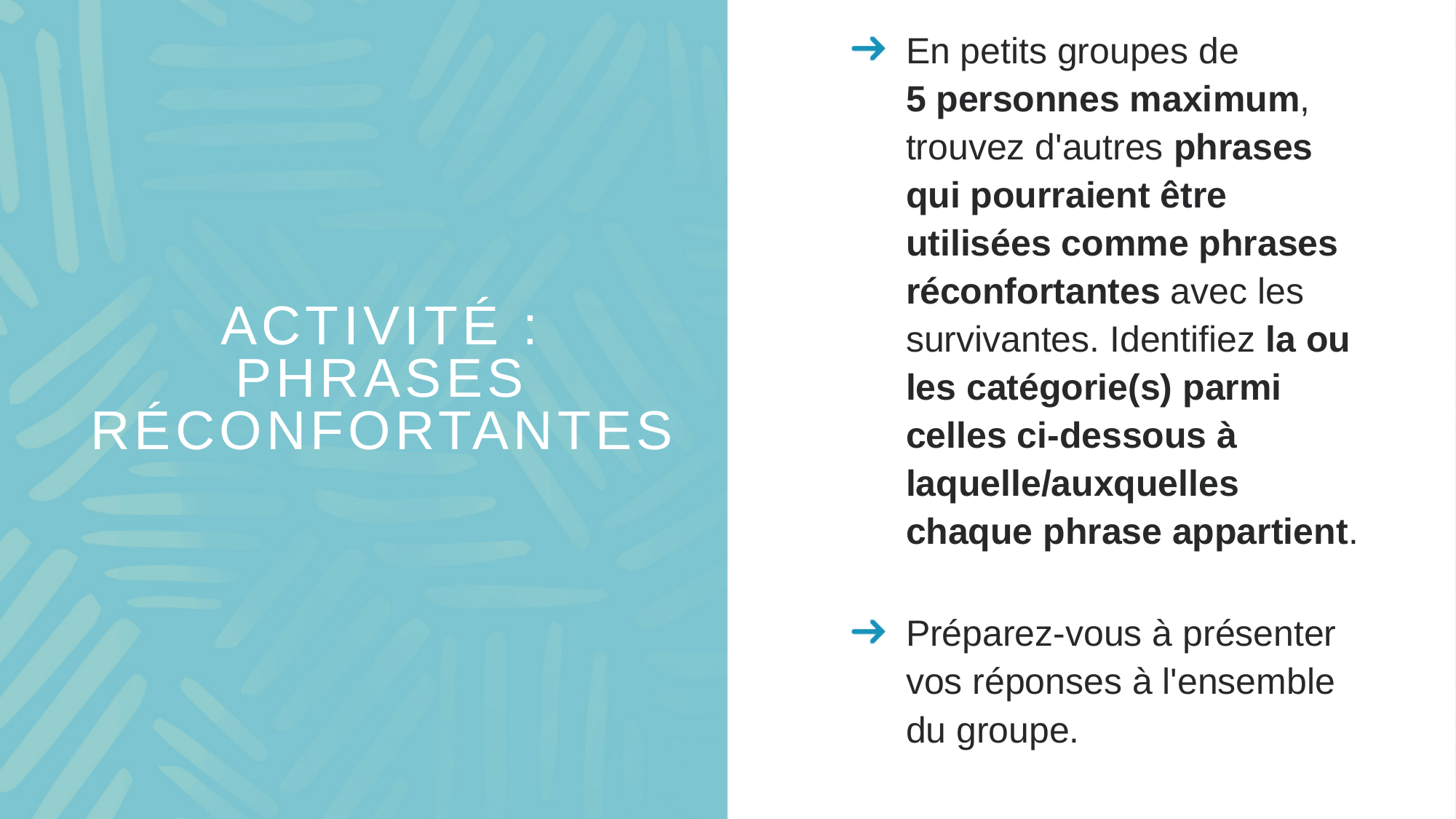

# Activité : Phrases réconfortantes
En petits groupes de 5 personnes maximum, trouvez d'autres phrases qui pourraient être utilisées comme phrases réconfortantes avec les survivantes. Identifiez la ou les catégorie(s) parmi celles ci-dessous à laquelle/auxquelles chaque phrase appartient.
Préparez-vous à présenter vos réponses à l'ensemble du groupe.